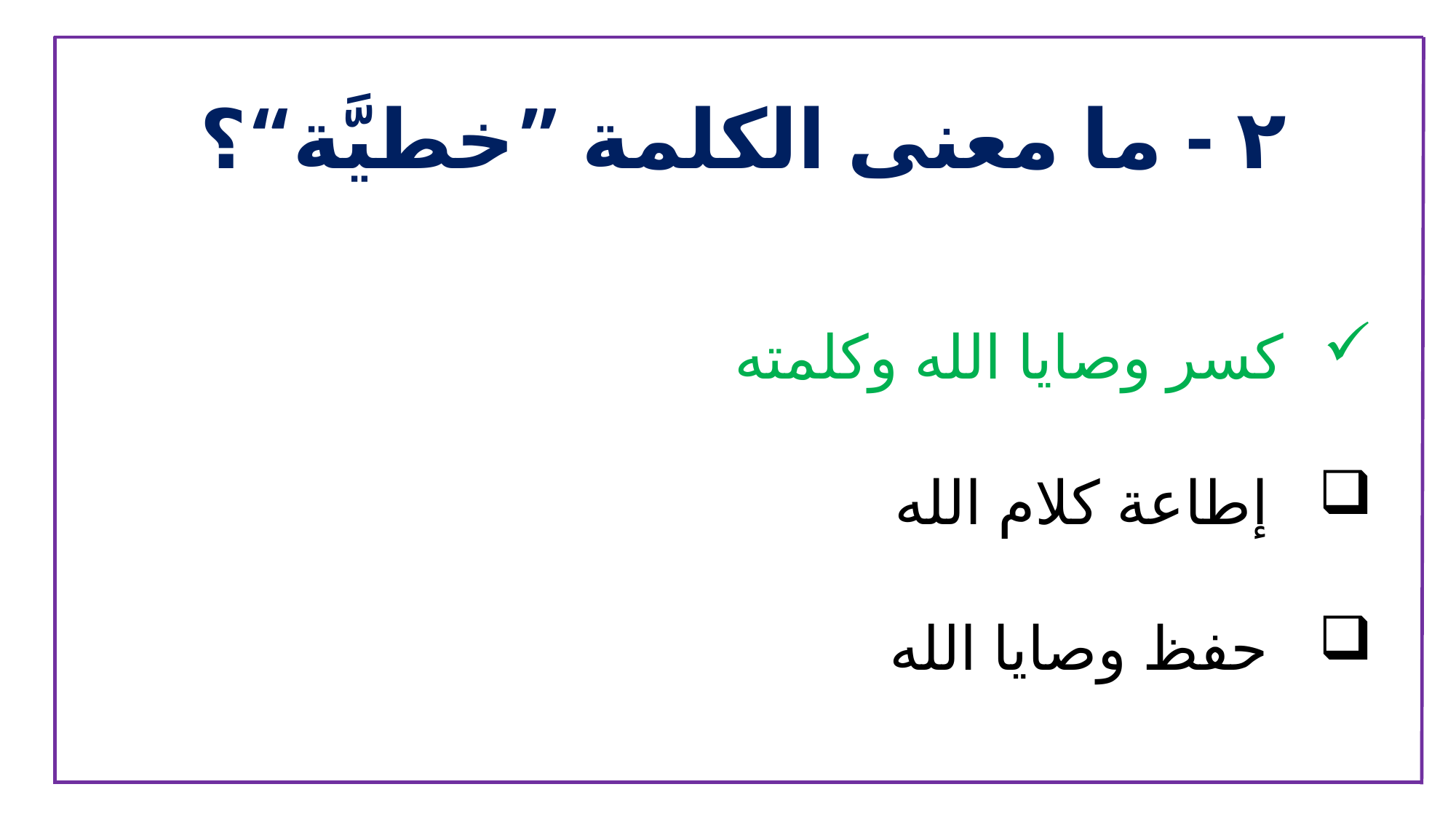

٢ - ما معنى الكلمة ”خطيَّة“؟
كسر وصايا الله وكلمته
 إطاعة كلام الله
 حفظ وصايا الله